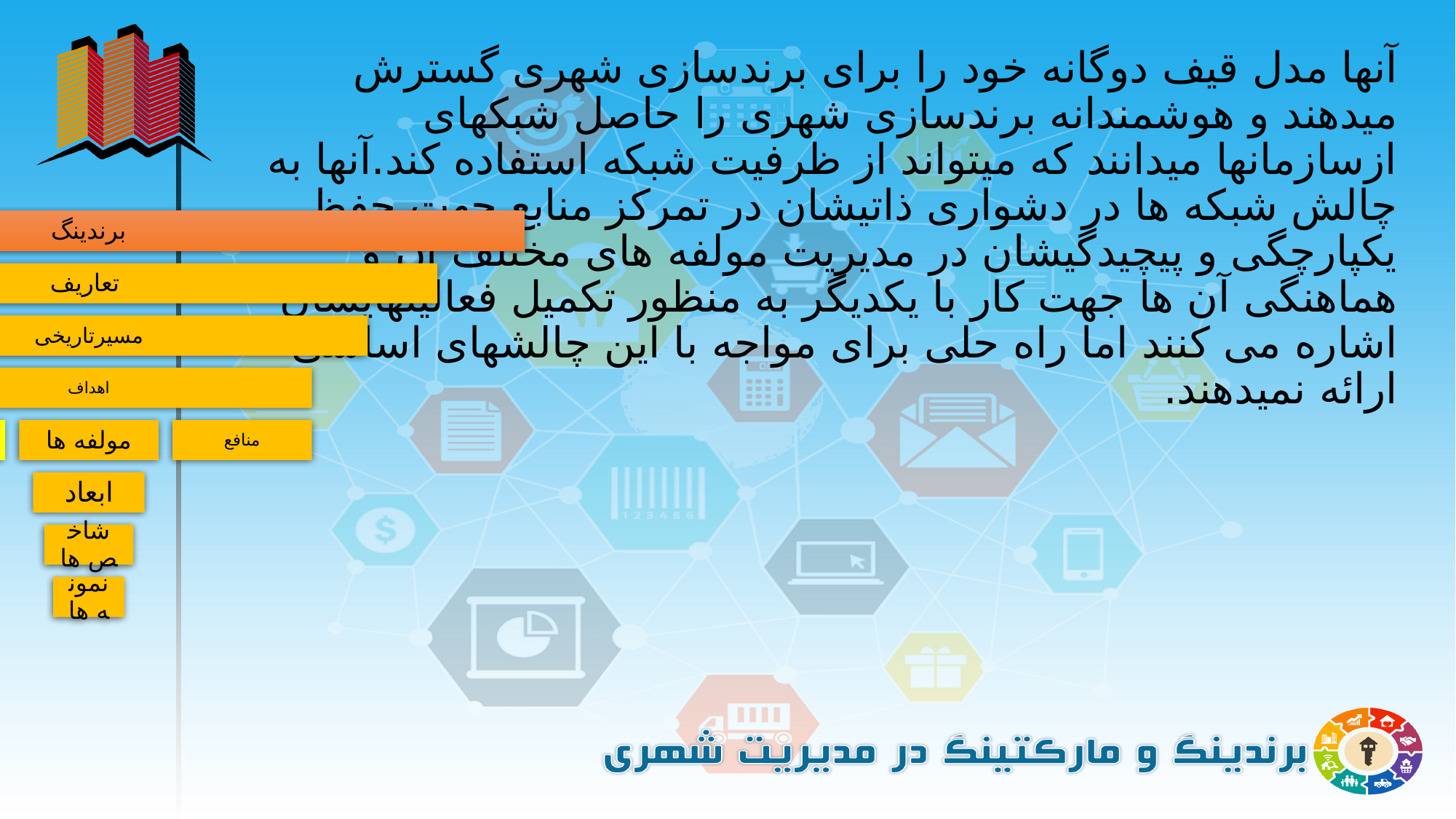

آنها مدل قیف دوگانه خود را برای برندسازی شهری گسترش میدهند و هوشمندانه برندسازی شهری را حاصل شبکهای ازسازمانها میدانند که میتواند از ظرفیت شبکه استفاده کند.آنها به چالش شبکه ها در دشواری ذاتیشان در تمرکز منابع جهت حفظ یکپارچگی و پیچیدگیشان در مدیریت مولفه های مختلف آن و هماهنگی آن ها جهت کار با یکدیگر به منظور تکمیل فعالیتهایشان اشاره می کنند اما راه حلی برای مواجه با این چالشهای اساسی ارائه نمیدهند.

برندینگ
تعاریف
مسیرتاریخی
اهداف
مولفه ها
منافع
ابعاد
شاخص ها
نمونه ها